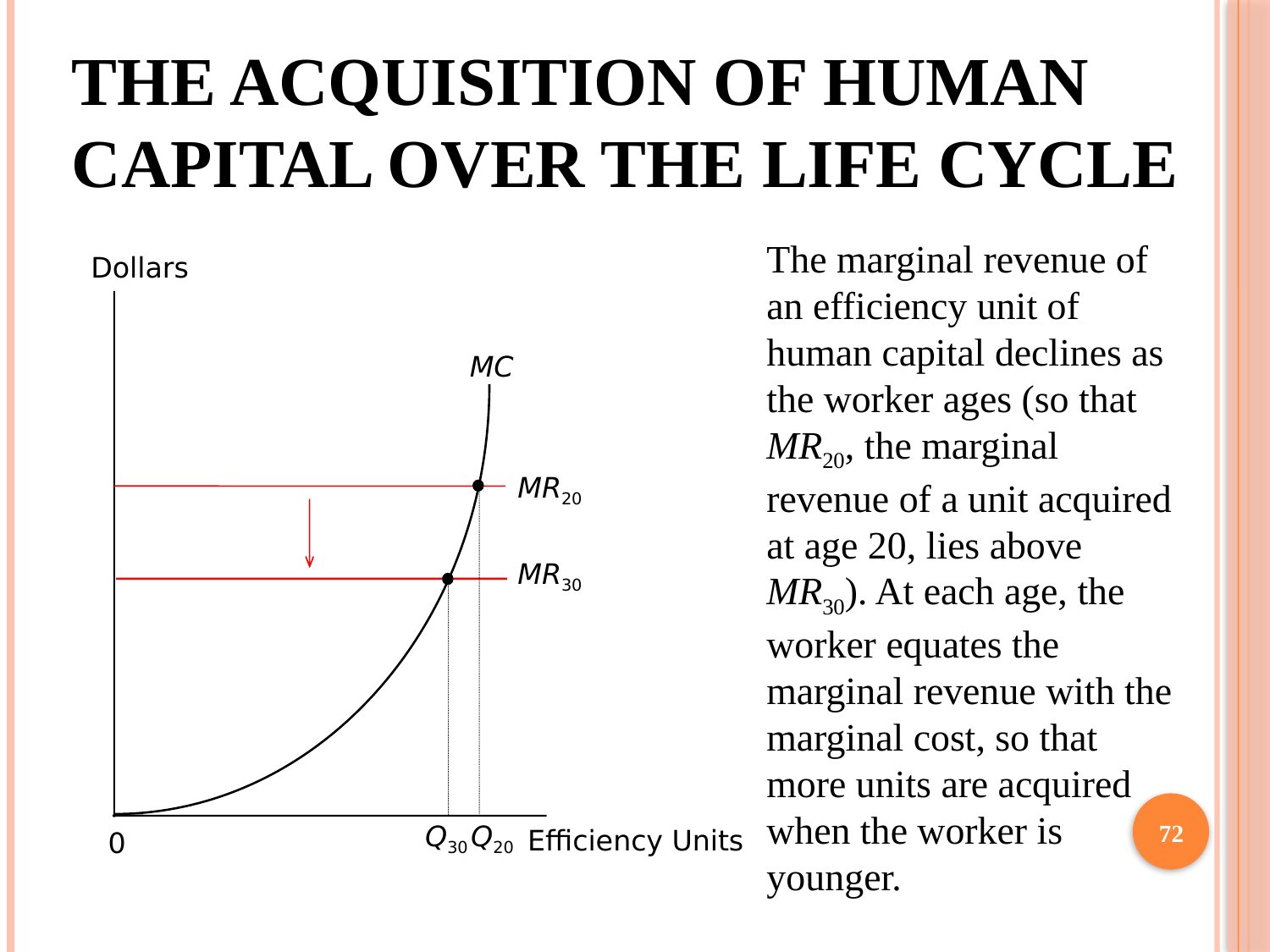

# The Acquisition of Human Capital Over the Life Cycle
The marginal revenue of an efficiency unit of human capital declines as the worker ages (so that MR20, the marginal revenue of a unit acquired at age 20, lies above MR30). At each age, the worker equates the marginal revenue with the marginal cost, so that more units are acquired when the worker is younger.
Dollars

MC
MR20

MR30

Q30
Q20
Efficiency Units
0

72